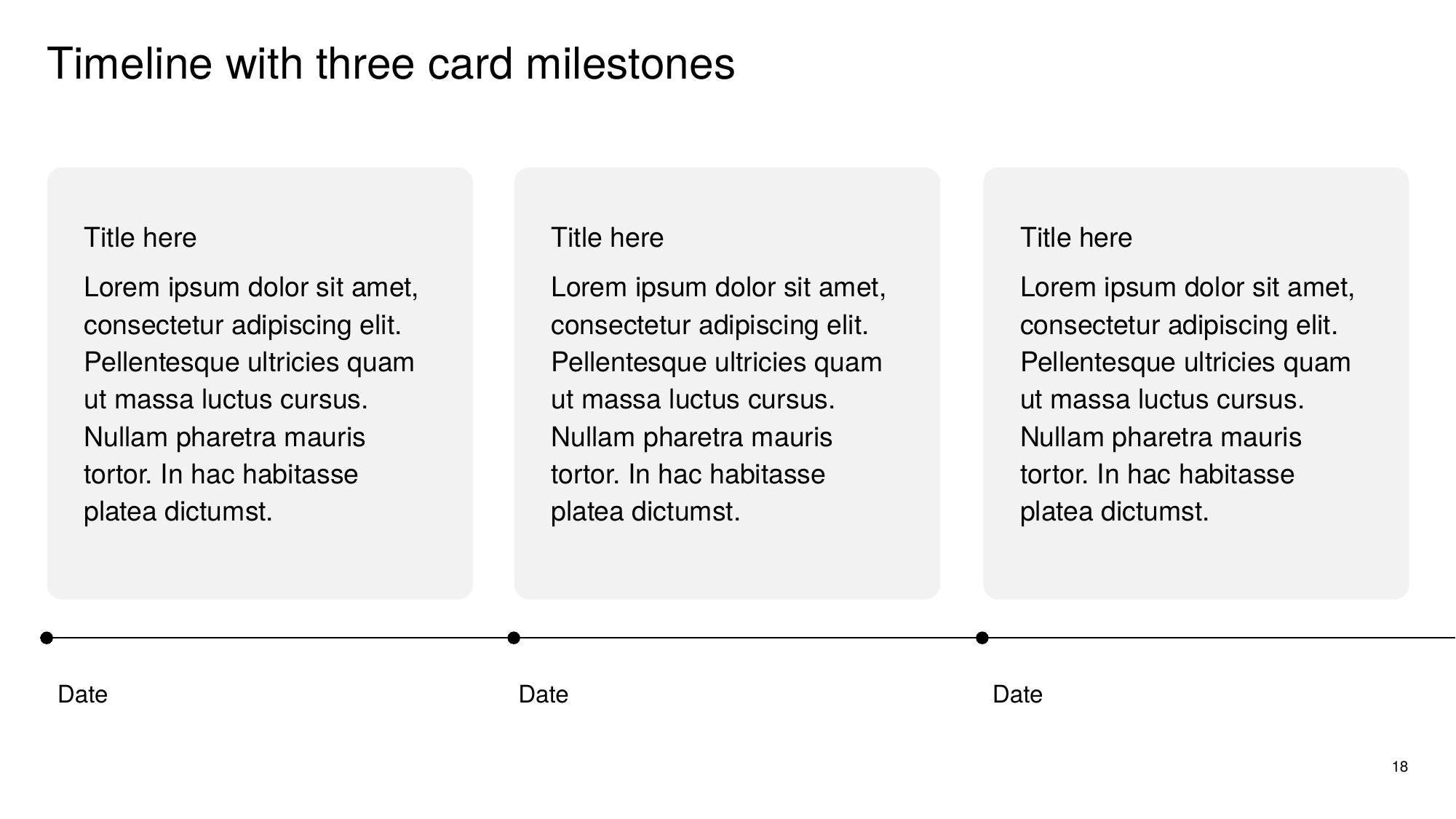

# Timeline with three card milestones

Title here
Lorem ipsum dolor sit amet, consectetur adipiscing elit. Pellentesque ultricies quam ut massa luctus cursus. Nullam pharetra mauris tortor. In hac habitasse platea dictumst.
Title here
Lorem ipsum dolor sit amet, consectetur adipiscing elit. Pellentesque ultricies quam ut massa luctus cursus. Nullam pharetra mauris tortor. In hac habitasse platea dictumst.
Title here
Lorem ipsum dolor sit amet, consectetur adipiscing elit. Pellentesque ultricies quam ut massa luctus cursus. Nullam pharetra mauris tortor. In hac habitasse platea dictumst.

Date
Date
Date
18